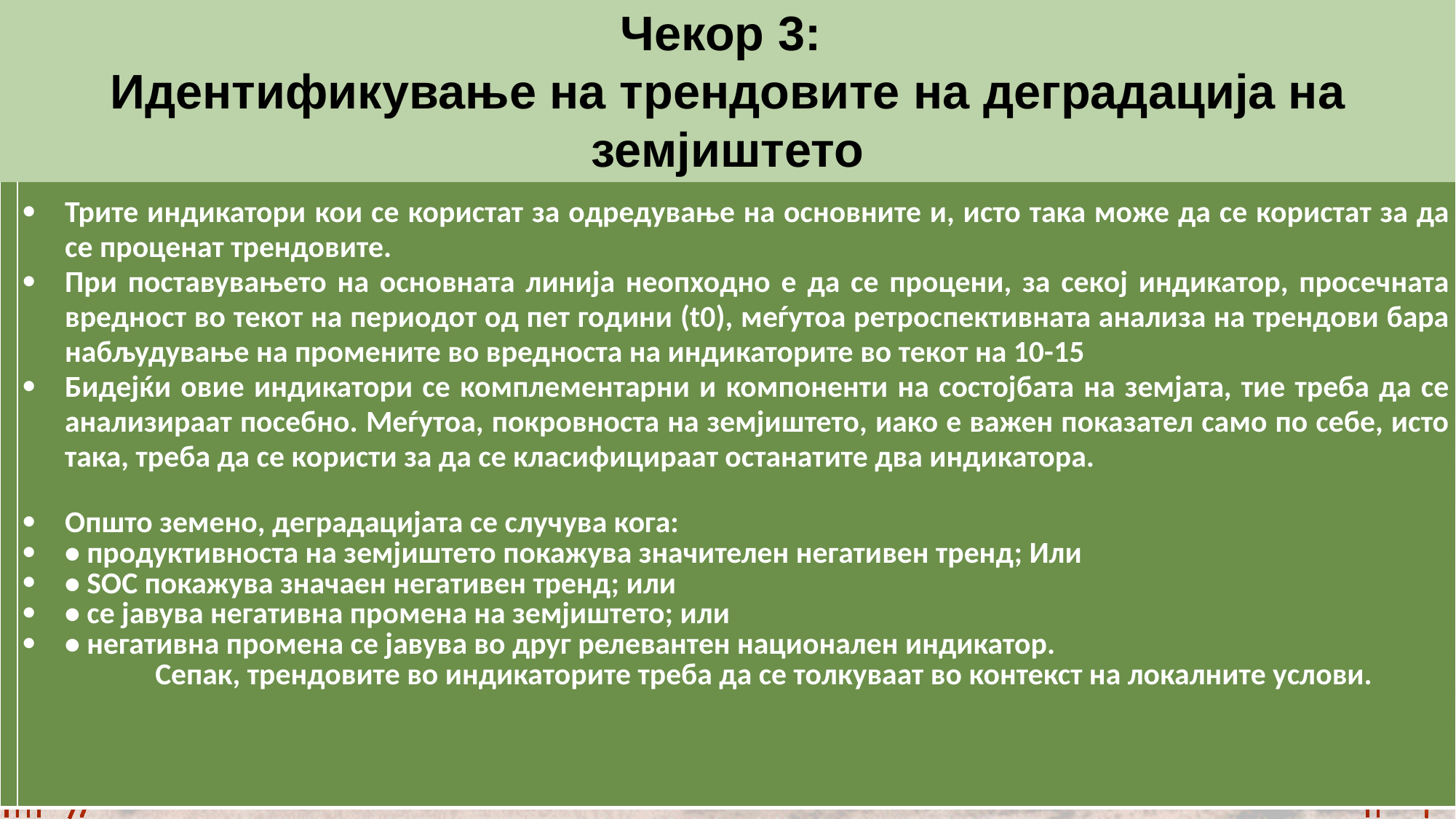

Чекор 3:
Идентификување на трендовите на деградација на земјиштето
|  | Како да ги процениме трендовите на деградација на земјиштето? Трите индикатори кои се користат за одредување на основните и, исто така може да се користат за да се проценат трендовите. При поставувањето на основната линија неопходно е да се процени, за секој индикатор, просечната вредност во текот на периодот од пет години (t0), меѓутоа ретроспективната анализа на трендови бара набљудување на промените во вредноста на индикаторите во текот на 10-15 Бидејќи овие индикатори се комплементарни и компоненти на состојбата на земјата, тие треба да се анализираат посебно. Меѓутоа, покровноста на земјиштето, иако е важен показател само по себе, исто така, треба да се користи за да се класифицираат останатите два индикатора. Општо земено, деградацијата се случува кога: • продуктивноста на земјиштето покажува значителен негативен тренд; Или • ЅОС покажува значаен негативен тренд; или • се јавува негативна промена на земјиштето; или • негативна промена се јавува во друг релевантен национален индикатор. Сепак, трендовите во индикаторите треба да се толкуваат во контекст на локалните услови. |
| --- | --- |